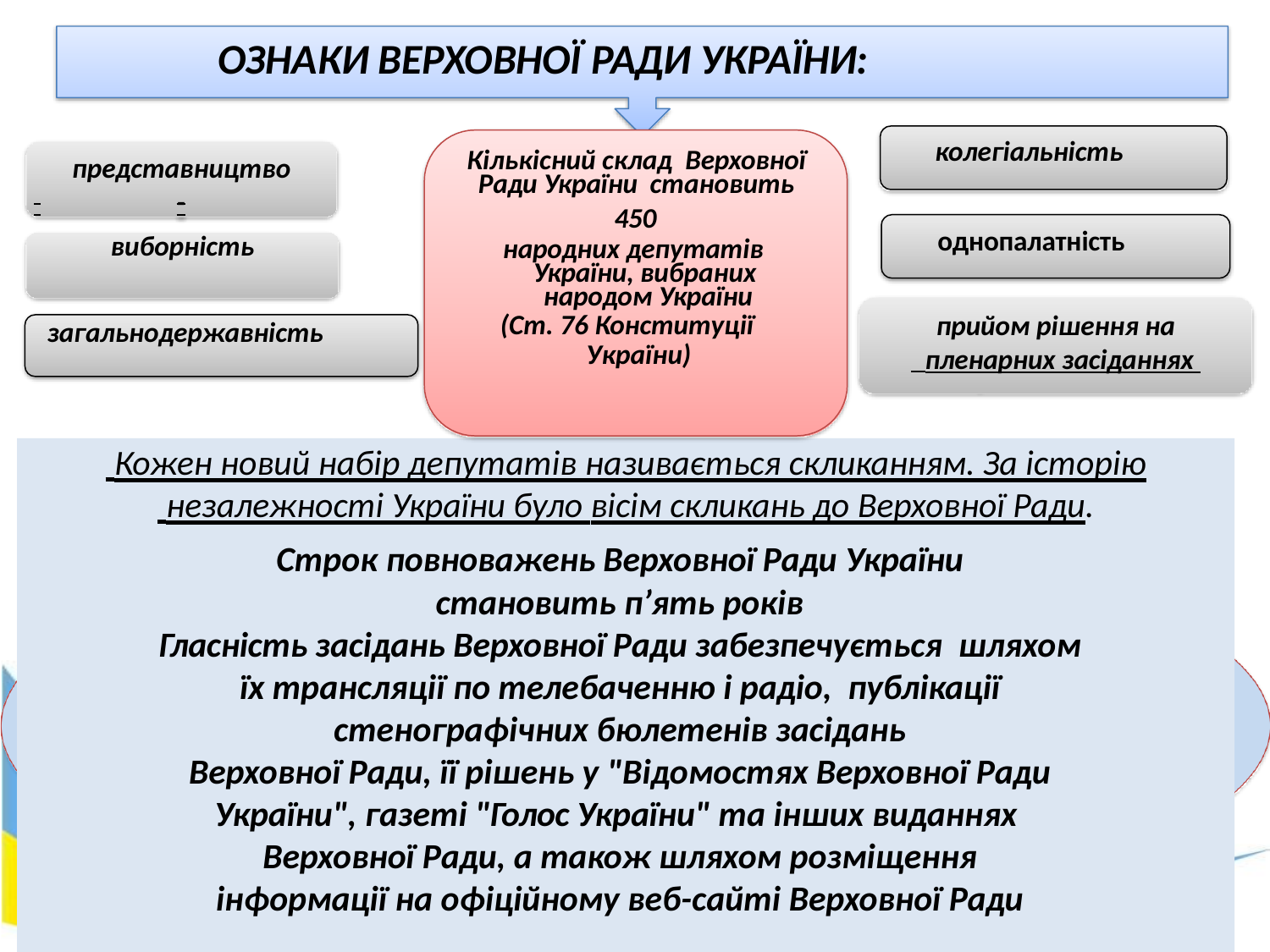

# ОЗНАКИ ВЕРХОВНОЇ РАДИ УКРАЇНИ:

колегіальність
Кількісний склад  Верховної Ради України  становить
450
народних депутатів  України, вибраних  народом України
(Ст. 76 Конституції України)

представництво
 	-
виборність

однопалатність

прийом рішення на
  пленарних засіданнях
загальнодержавність

 Кожен новий набір депутатів називається скликанням. За історію
 незалежності України було вісім скликань до Верховної Ради.
Строк повноважень Верховної Ради України
становить п’ять років
Гласність засідань Верховної Ради забезпечується  шляхом їх трансляції по телебаченню і радіо,  публікації стенографічних бюлетенів засідань
Верховної Ради, її рішень у "Відомостях Верховної Ради
України", газеті "Голос України" та інших виданнях  Верховної Ради, а також шляхом розміщення
інформації на офіційному веб-сайті Верховної Ради

18